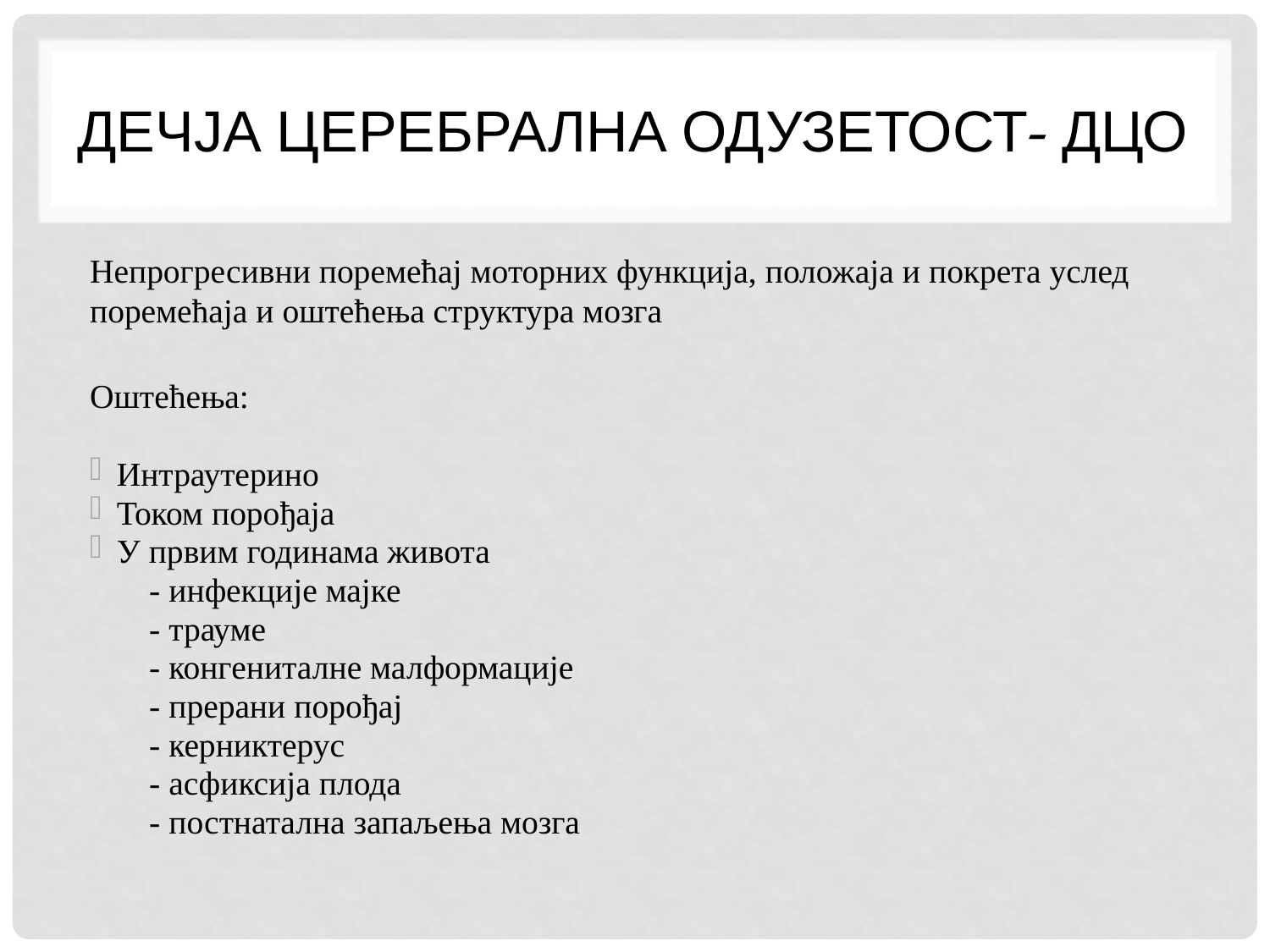

# ДЕЧЈА ЦЕРЕБРАЛНА ОДУЗЕТОСТ- ДЦО
Непрогресивни поремећај моторних функција, положаја и покрета услед поремећаја и оштећења структура мозга

Оштећења:

Интраутерино
Током порођаја
У првим годинама живота
       - инфекције мајке
       - трауме
       - конгениталне малформације
       - прерани порођај
       - керниктерус
       - асфиксија плода
       - постнатална запаљења мозга